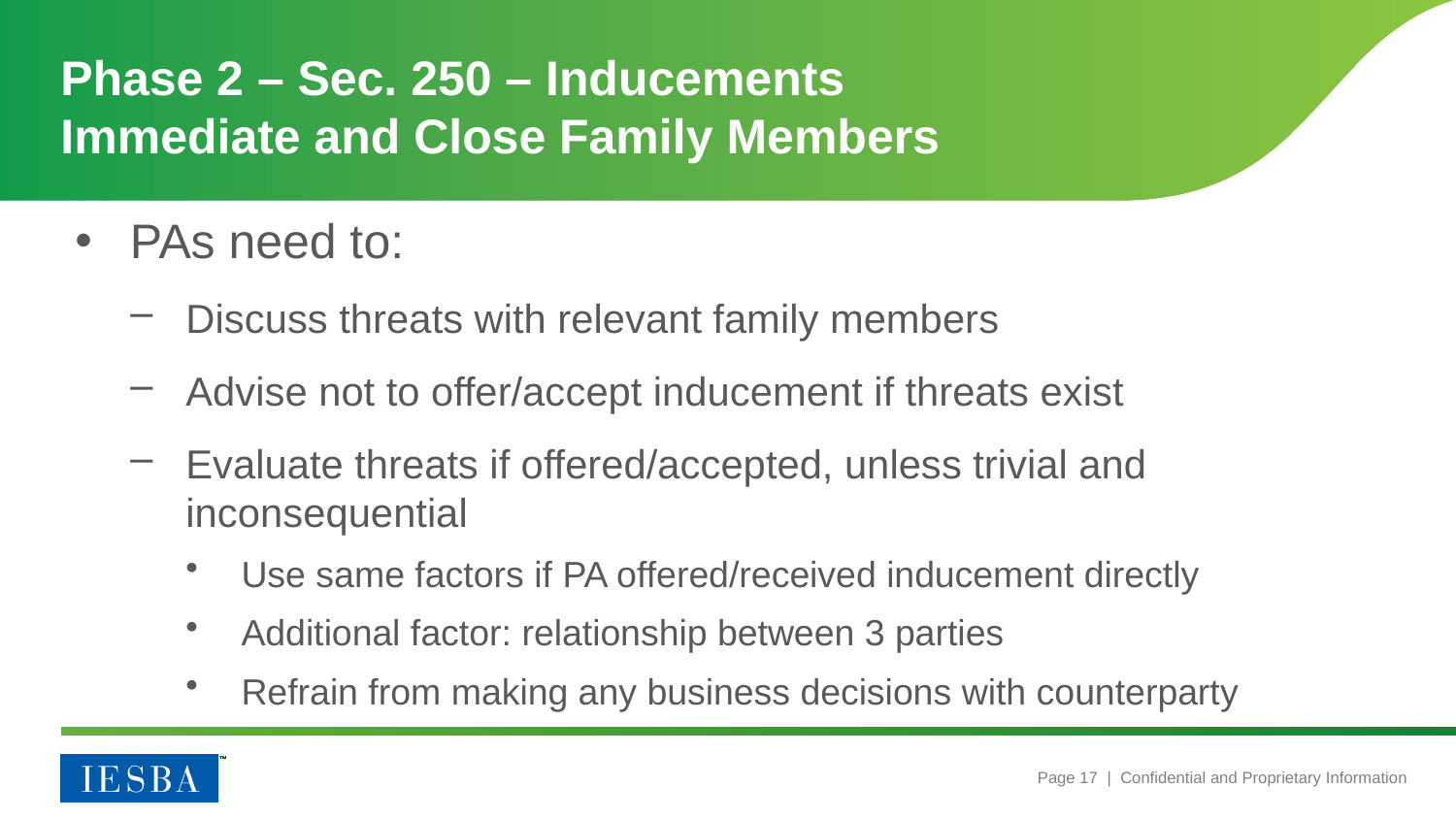

# Phase 2 – Sec. 250 – Inducements Immediate and Close Family Members
PAs need to:
Discuss threats with relevant family members
Advise not to offer/accept inducement if threats exist
Evaluate threats if offered/accepted, unless trivial and inconsequential
Use same factors if PA offered/received inducement directly
Additional factor: relationship between 3 parties
Refrain from making any business decisions with counterparty